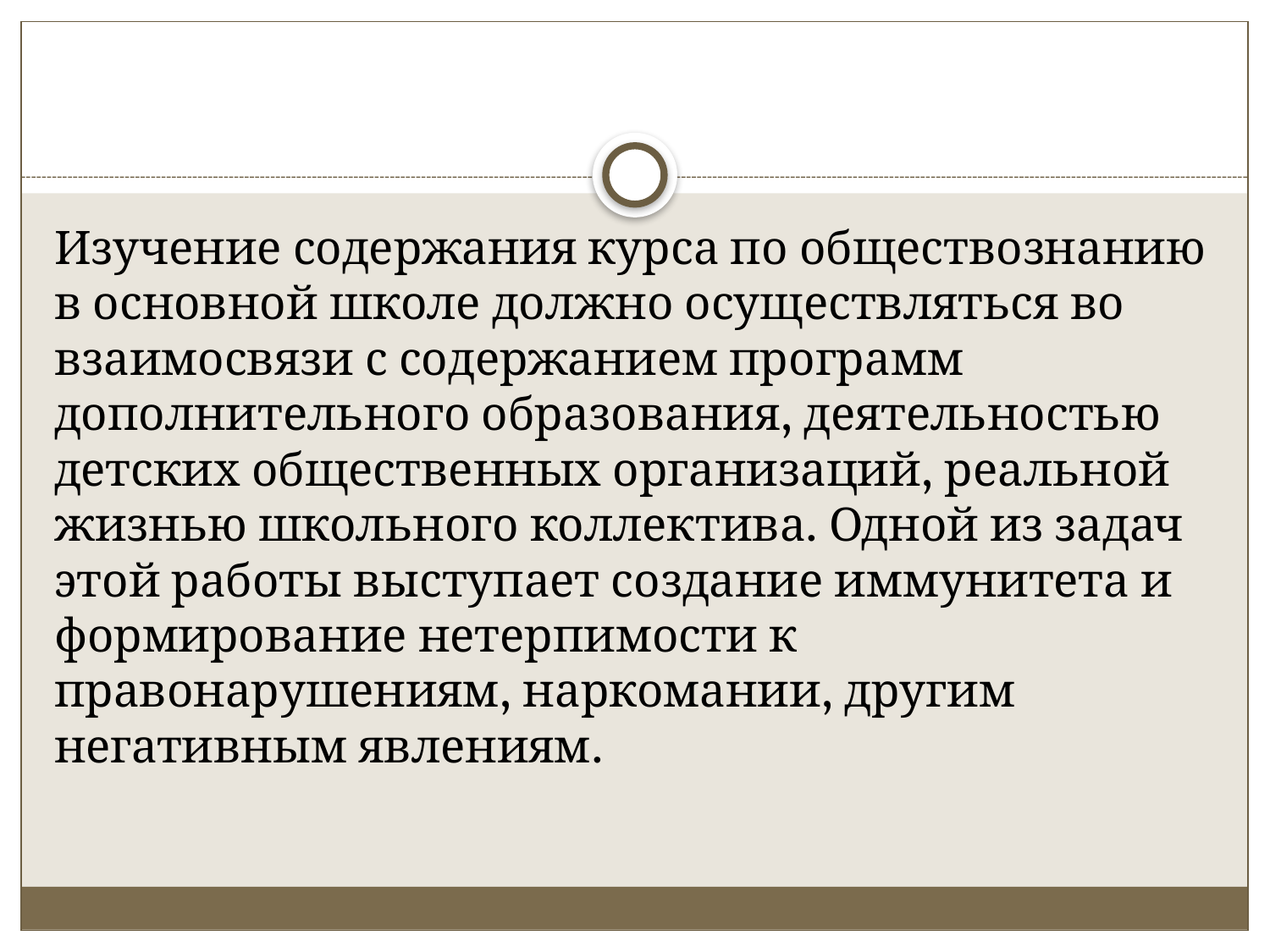

#
Изучение содержания курса по обществознанию в основной школе должно осуществляться во взаимосвязи с содержанием программ дополнительного образования, деятельностью детских общественных организаций, реальной жизнью школьного коллектива. Одной из задач этой работы выступает создание иммунитета и формирование нетерпимости к правонарушениям, наркомании, другим негативным явлениям.